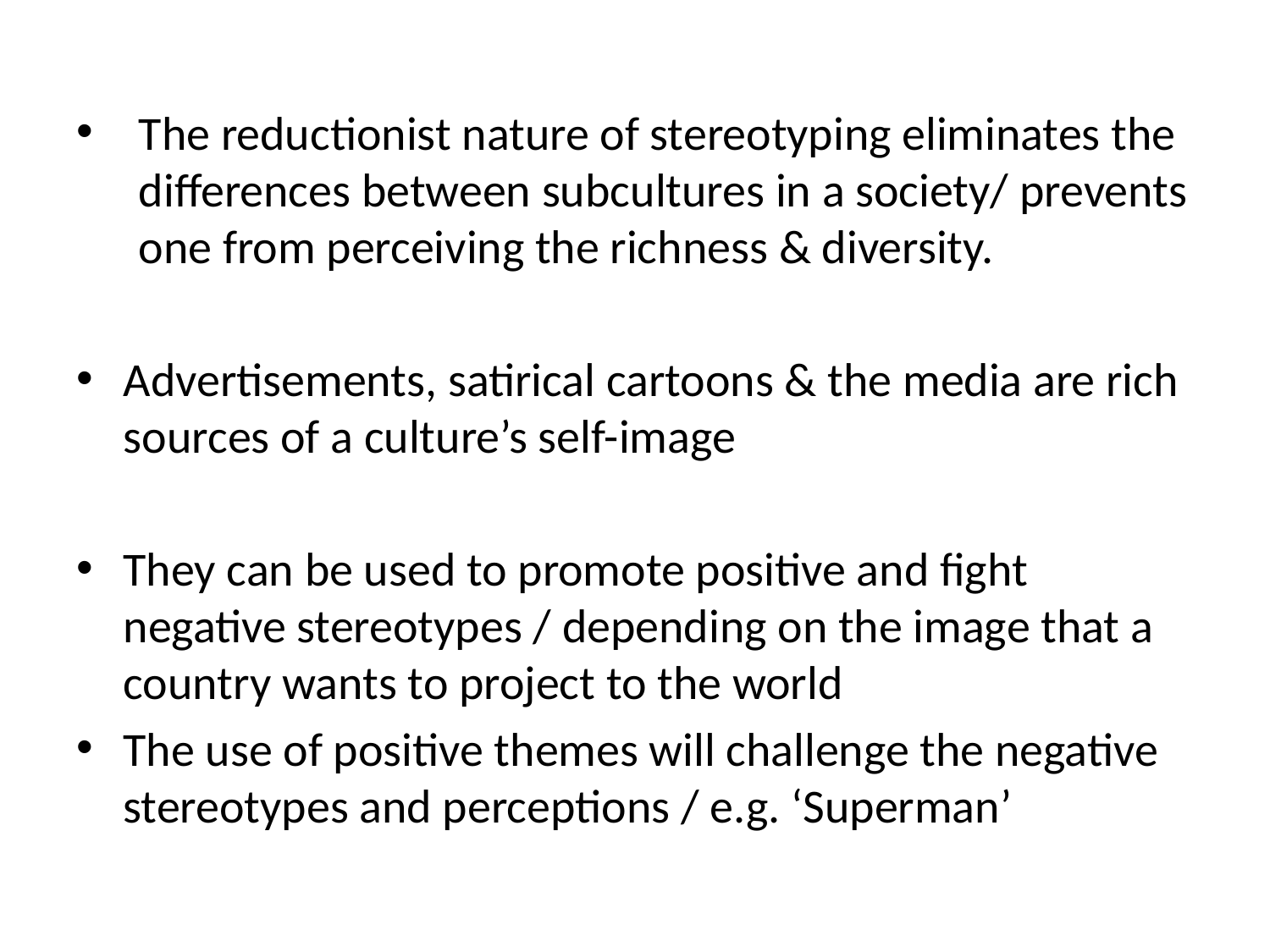

The reductionist nature of stereotyping eliminates the differences between subcultures in a society/ prevents one from perceiving the richness & diversity.

Advertisements, satirical cartoons & the media are rich sources of a culture’s self-image

They can be used to promote positive and fight negative stereotypes / depending on the image that a country wants to project to the world
The use of positive themes will challenge the negative stereotypes and perceptions / e.g. ‘Superman’